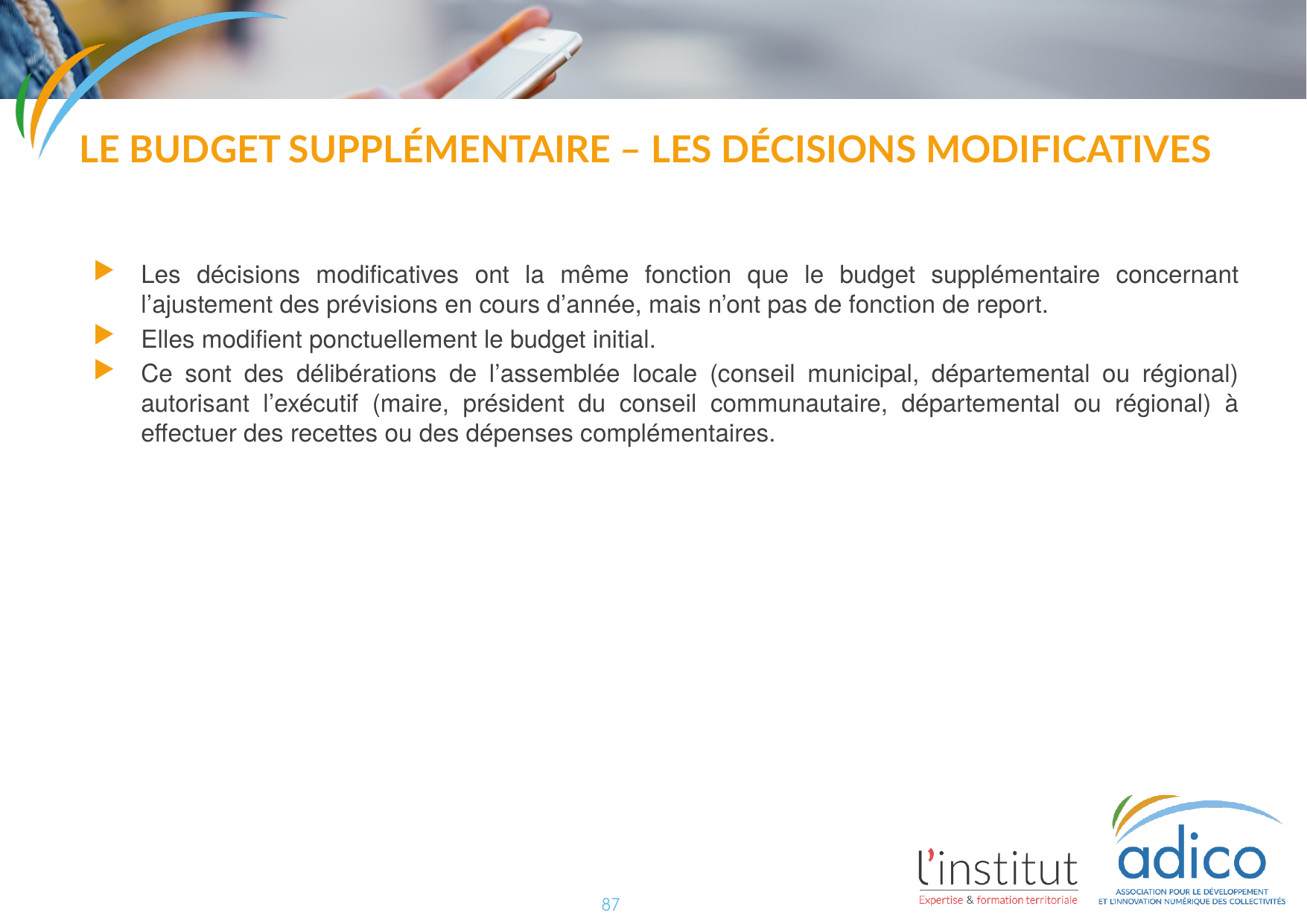

# Le budget supplémentaire – les décisions modificatives
Les décisions modificatives ont la même fonction que le budget supplémentaire concernant l’ajustement des prévisions en cours d’année, mais n’ont pas de fonction de report.
Elles modifient ponctuellement le budget initial.
Ce sont des délibérations de l’assemblée locale (conseil municipal, départemental ou régional) autorisant l’exécutif (maire, président du conseil communautaire, départemental ou régional) à effectuer des recettes ou des dépenses complémentaires.